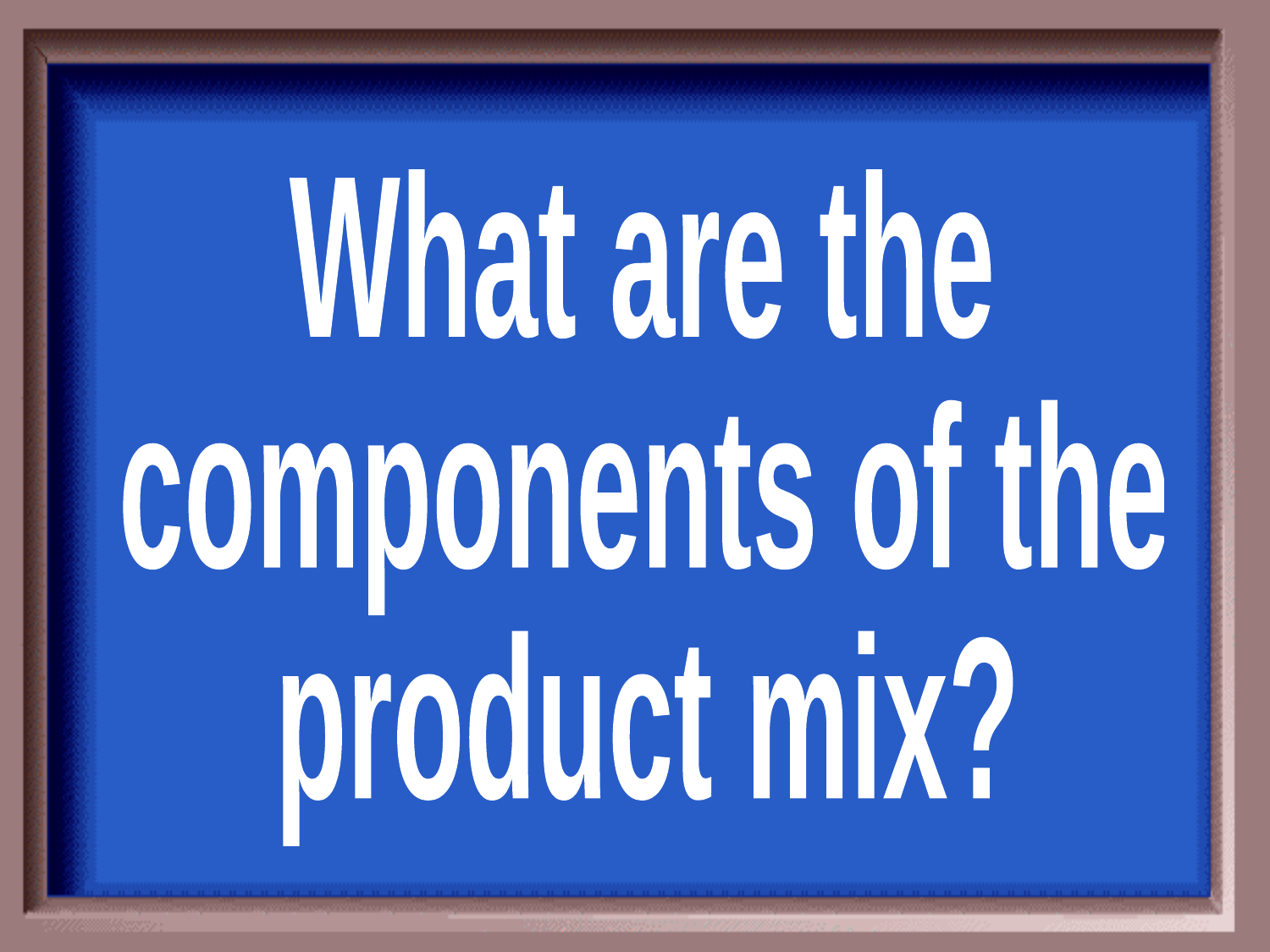

What are the
components of the
product mix?